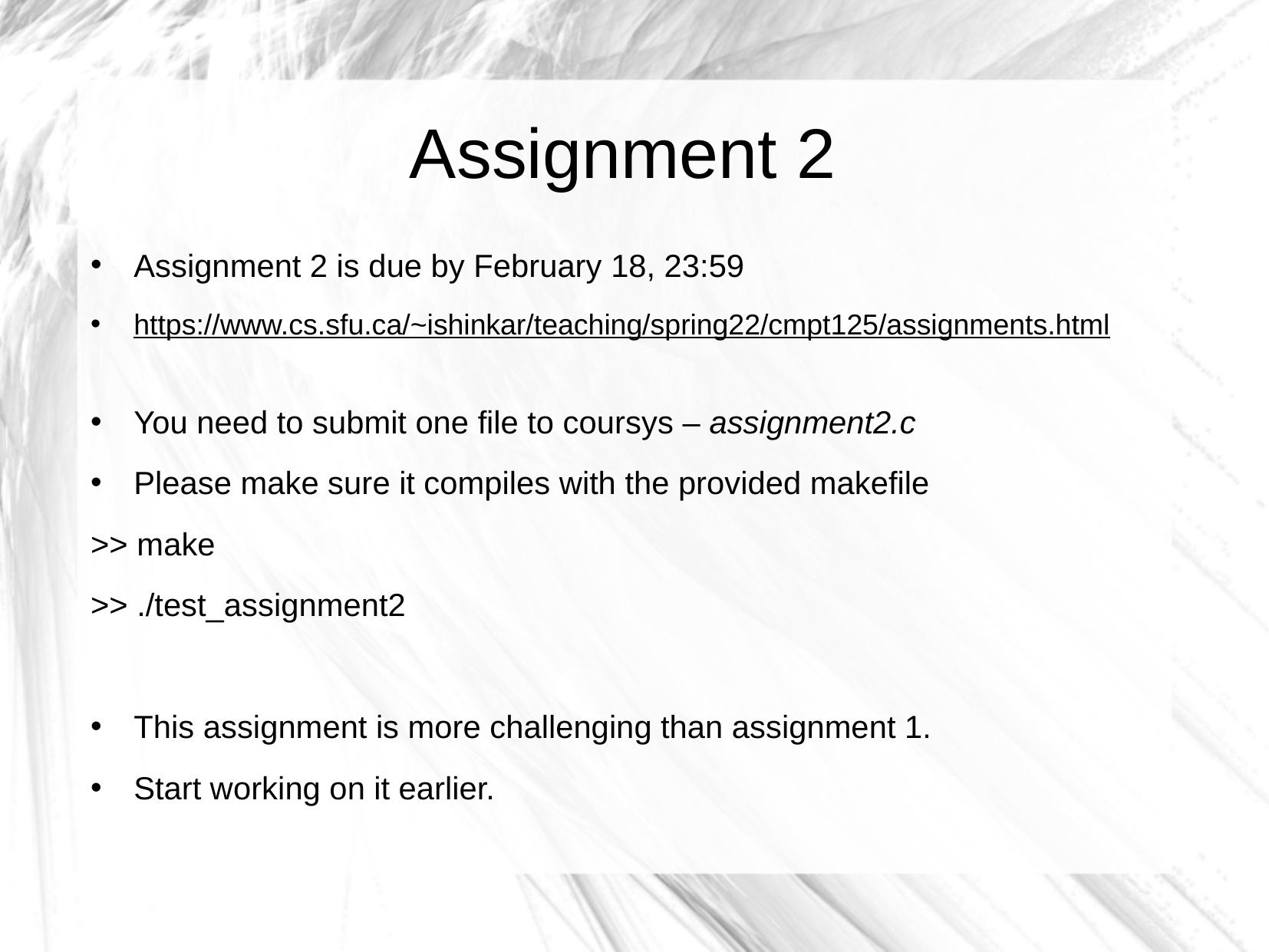

Assignment 2
Assignment 2 is due by February 18, 23:59
https://www.cs.sfu.ca/~ishinkar/teaching/spring22/cmpt125/assignments.html
You need to submit one file to coursys – assignment2.c
Please make sure it compiles with the provided makefile
>> make
>> ./test_assignment2

This assignment is more challenging than assignment 1.
Start working on it earlier.